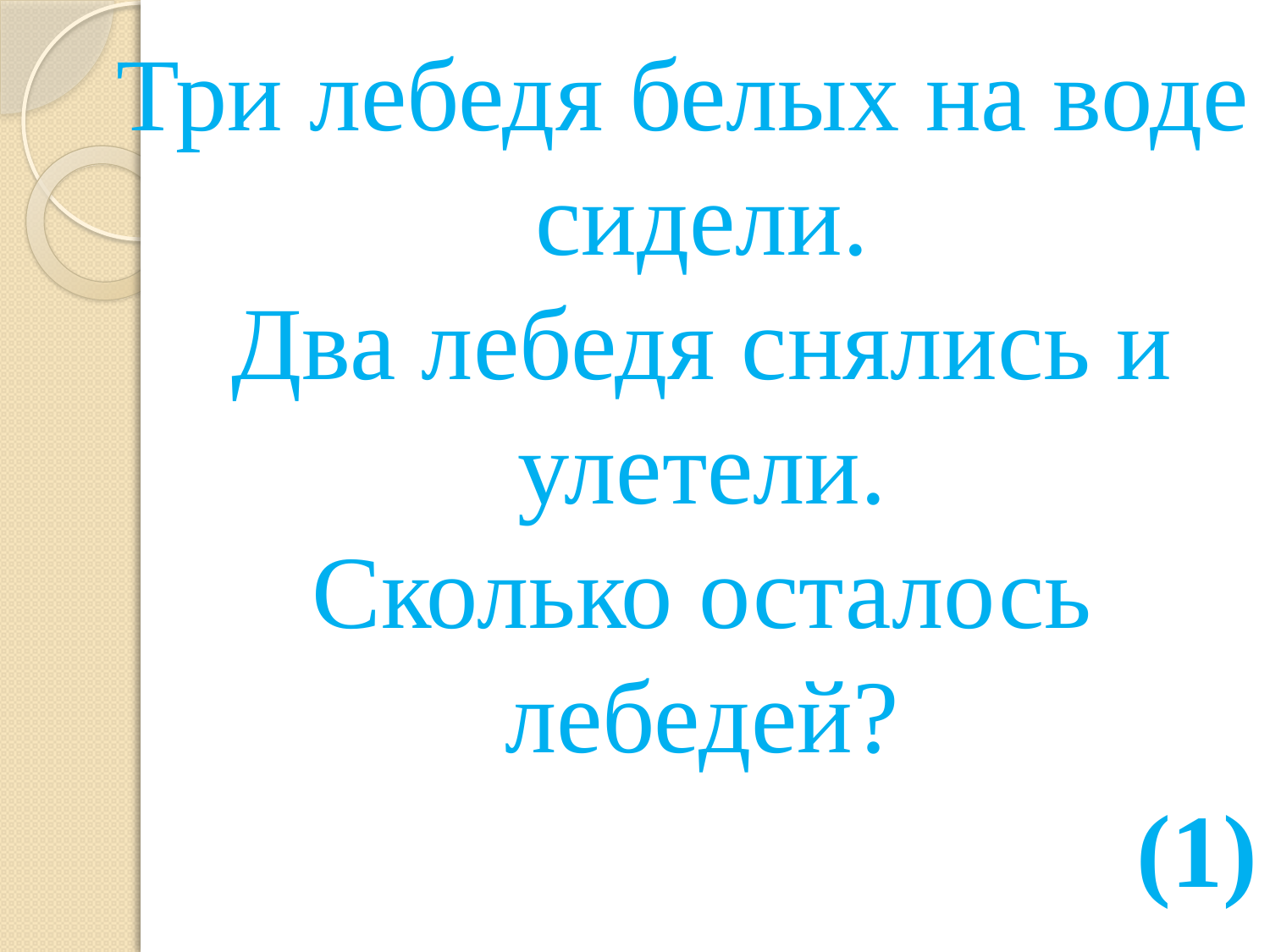

Три лебедя белых на воде сидели.
Два лебедя снялись и улетели.
Сколько осталось лебедей?
(1)